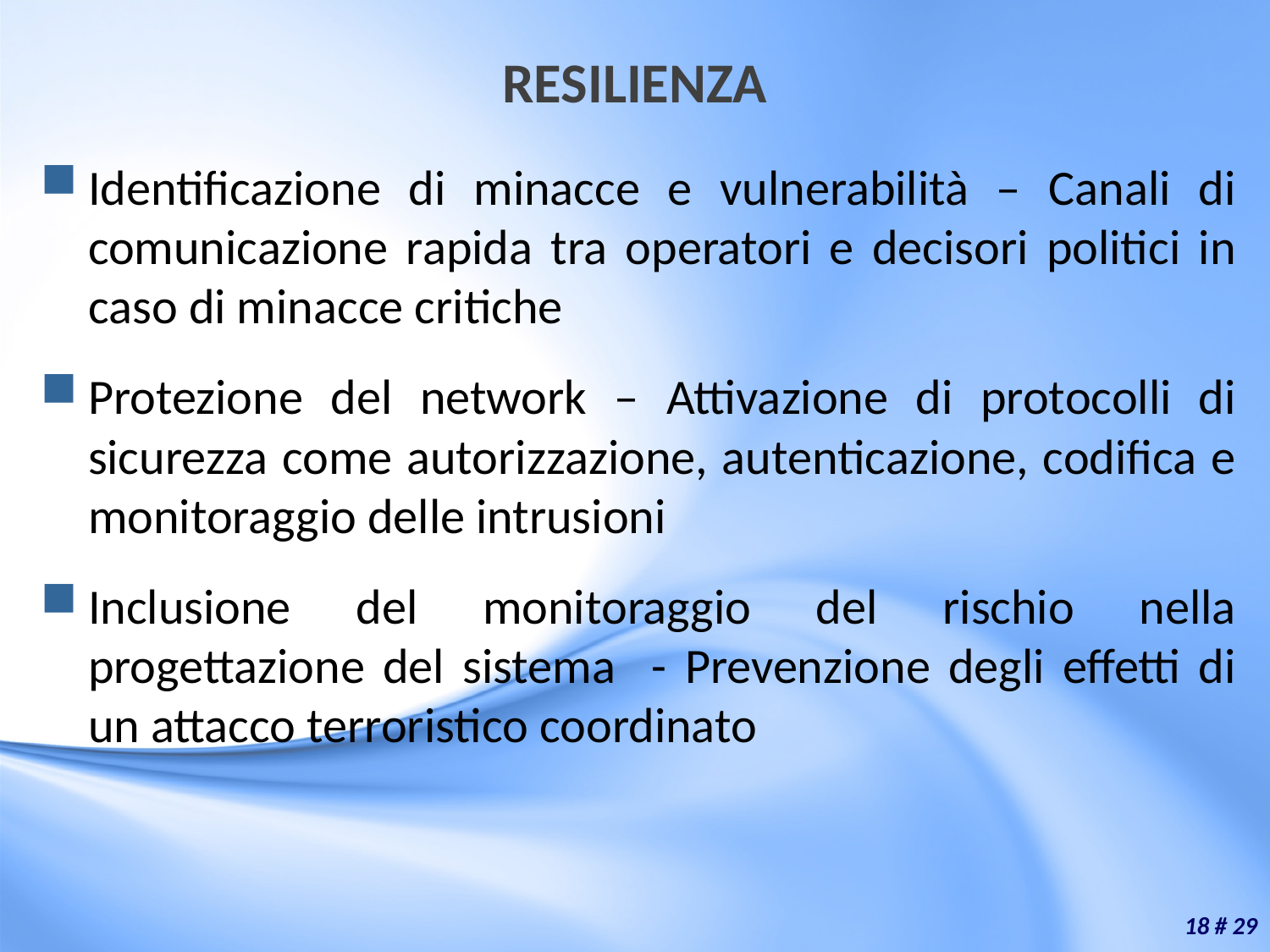

# RESILIENZA
Identificazione di minacce e vulnerabilità – Canali di comunicazione rapida tra operatori e decisori politici in caso di minacce critiche
Protezione del network – Attivazione di protocolli di sicurezza come autorizzazione, autenticazione, codifica e monitoraggio delle intrusioni
Inclusione del monitoraggio del rischio nella progettazione del sistema  - Prevenzione degli effetti di un attacco terroristico coordinato

18 # 29